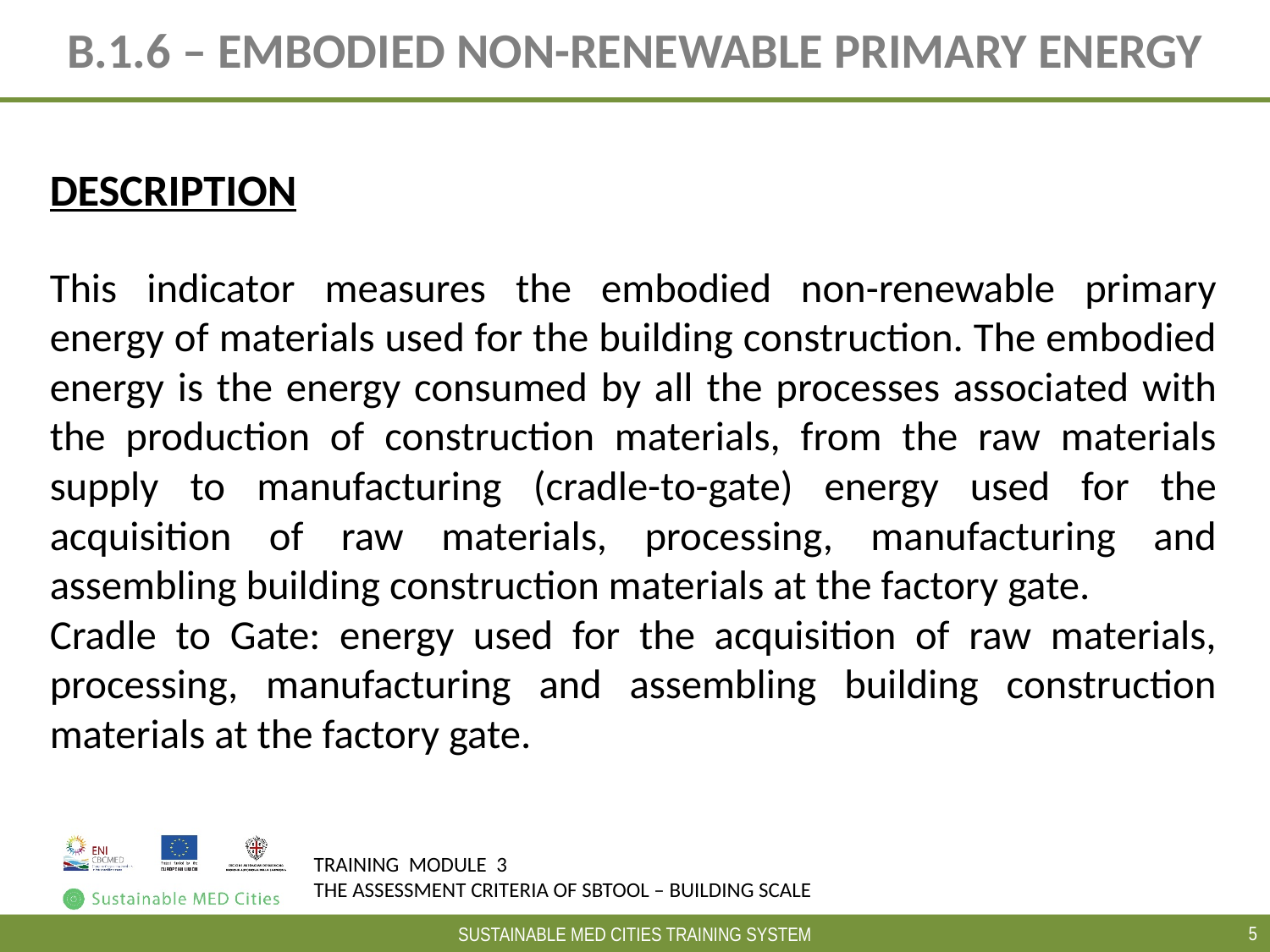

B.1.6 – EMBODIED NON-RENEWABLE PRIMARY ENERGY
DESCRIPTION

This indicator measures the embodied non-renewable primary energy of materials used for the building construction. The embodied energy is the energy consumed by all the processes associated with the production of construction materials, from the raw materials supply to manufacturing (cradle-to-gate) energy used for the acquisition of raw materials, processing, manufacturing and assembling building construction materials at the factory gate.
Cradle to Gate: energy used for the acquisition of raw materials, processing, manufacturing and assembling building construction materials at the factory gate.

5